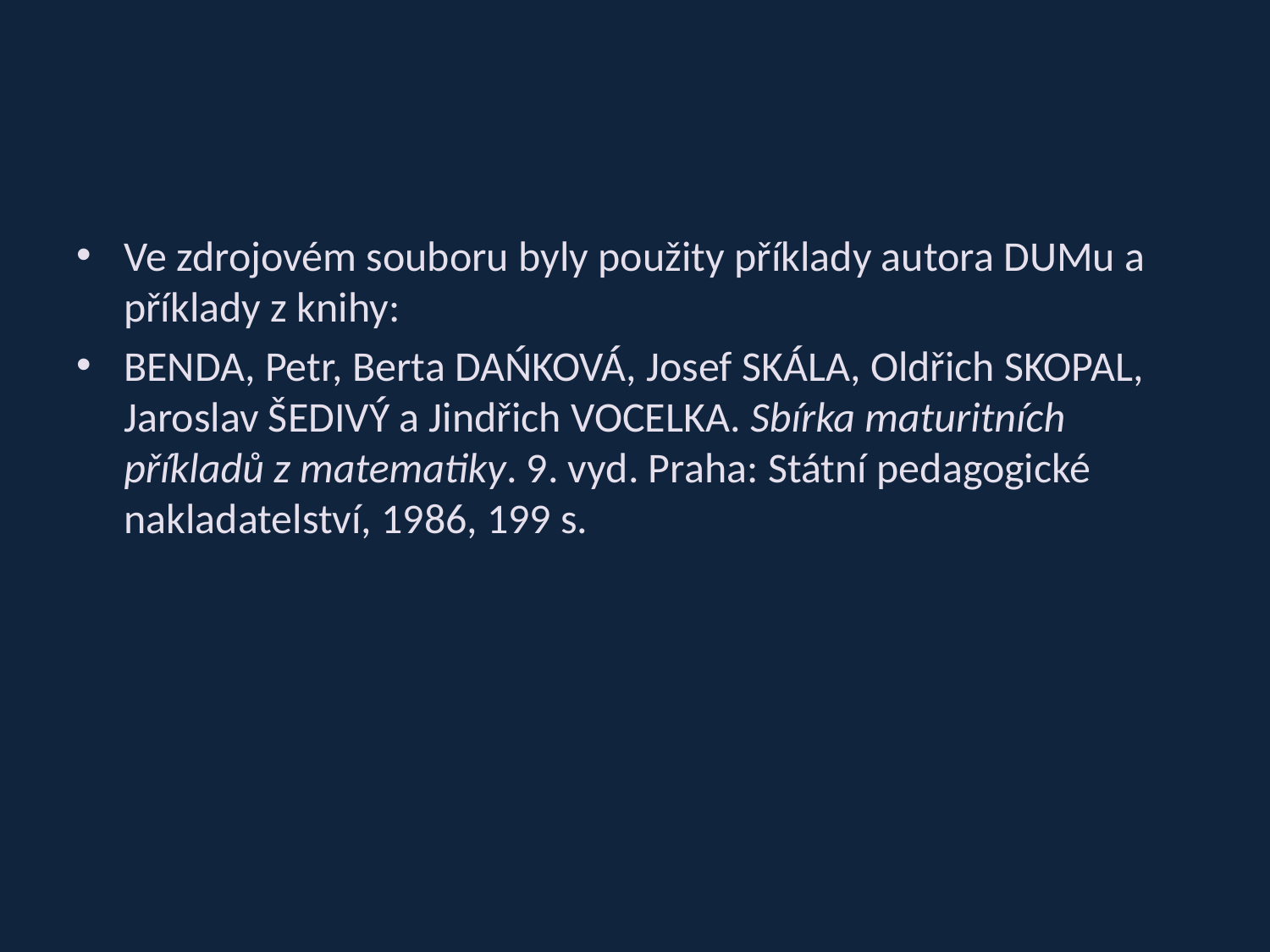

#
Ve zdrojovém souboru byly použity příklady autora DUMu a příklady z knihy:
BENDA, Petr, Berta DAŃKOVÁ, Josef SKÁLA, Oldřich SKOPAL, Jaroslav ŠEDIVÝ a Jindřich VOCELKA. Sbírka maturitních příkladů z matematiky. 9. vyd. Praha: Státní pedagogické nakladatelství, 1986, 199 s.